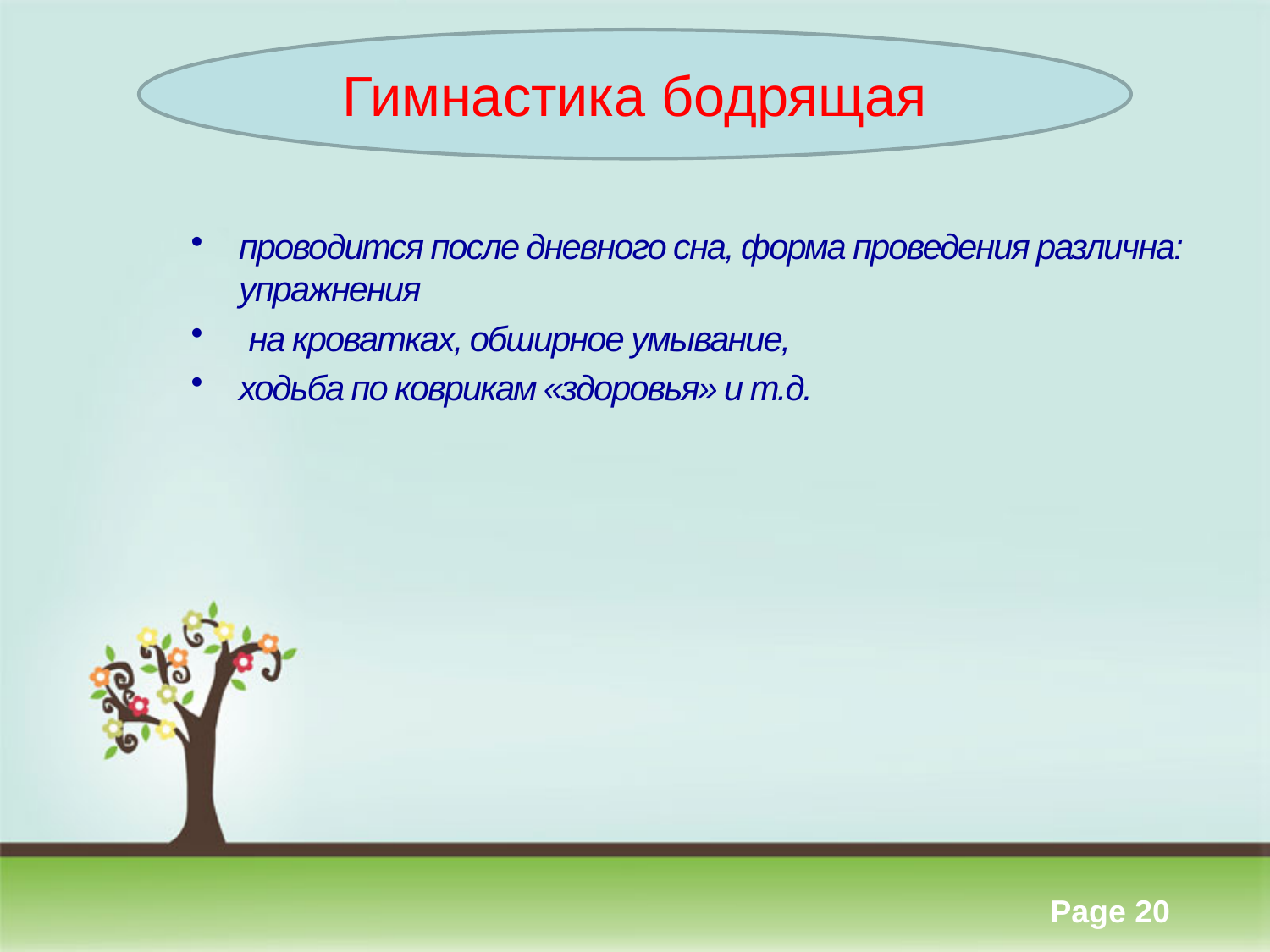

Гимнастика бодрящая
#
проводится после дневного сна, форма проведения различна: упражнения
 на кроватках, обширное умывание,
ходьба по коврикам «здоровья» и т.д.